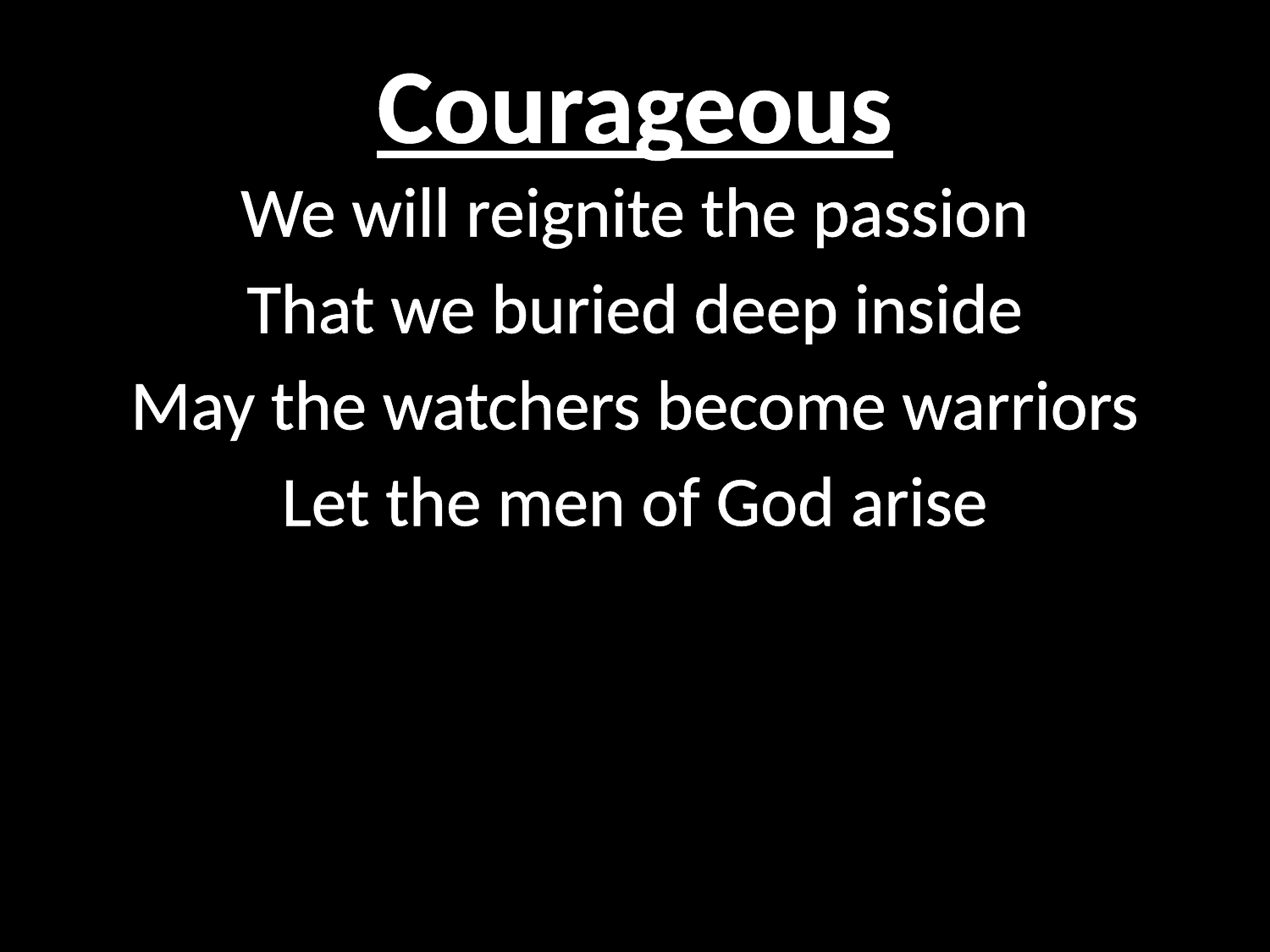

# Courageous
We will reignite the passion
That we buried deep inside
May the watchers become warriors
Let the men of God arise